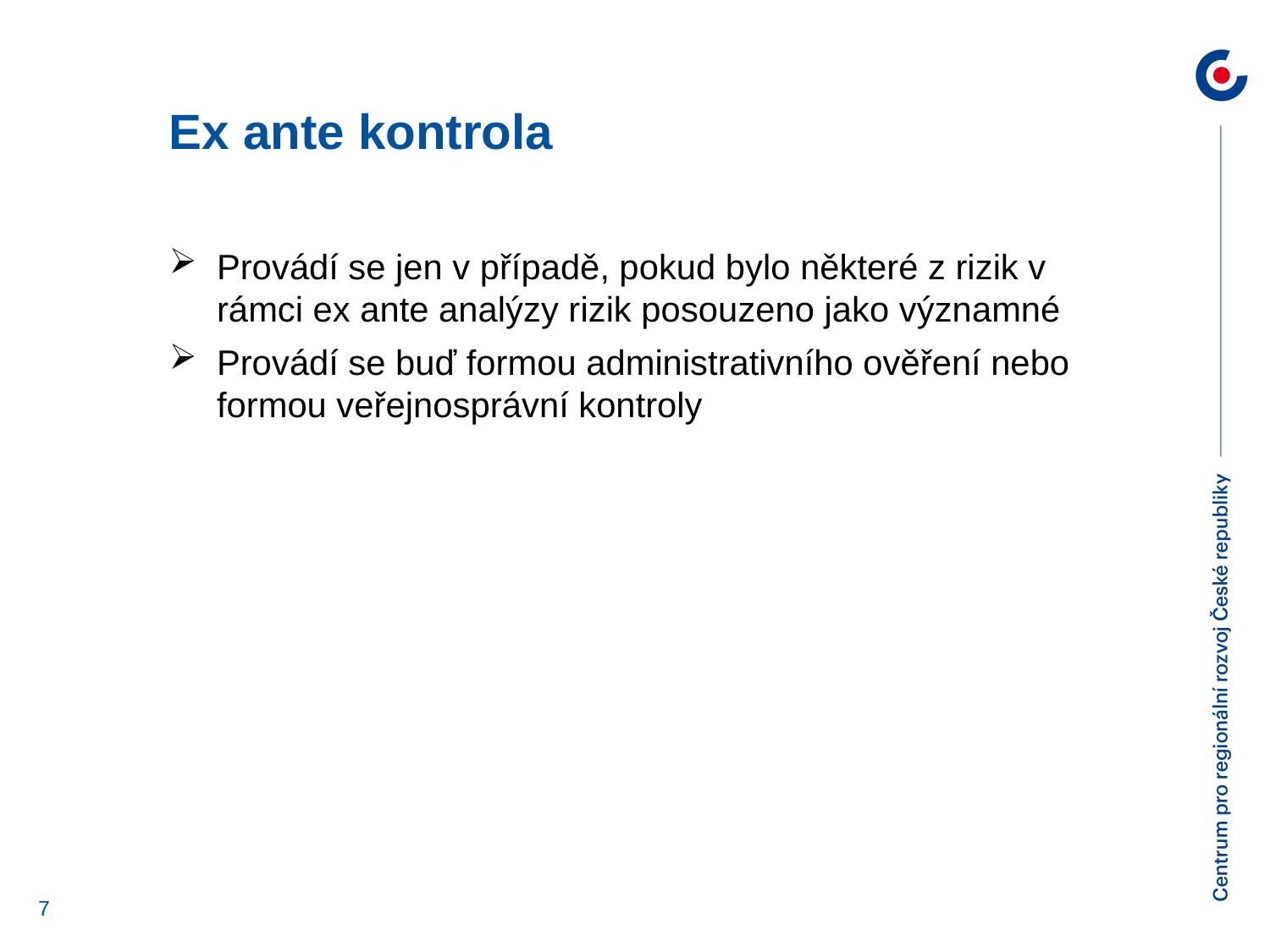

Ex ante kontrola
Provádí se jen v případě, pokud bylo některé z rizik v rámci ex ante analýzy rizik posouzeno jako významné
Provádí se buď formou administrativního ověření nebo formou veřejnosprávní kontroly

7